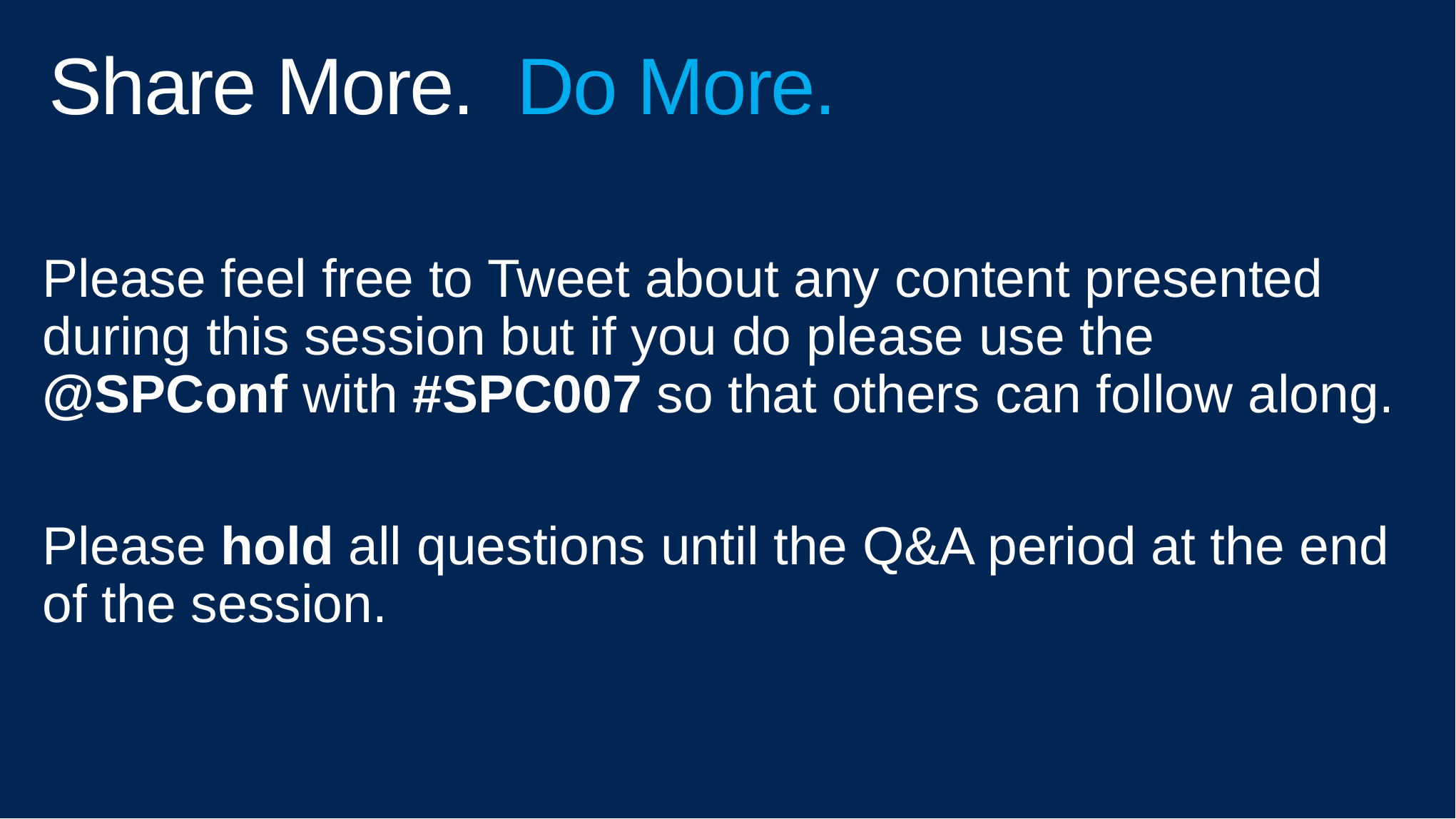

# Share More.  Do More.
Please feel free to Tweet about any content presented during this session but if you do please use the @SPConf with #SPC007 so that others can follow along.

Please hold all questions until the Q&A period at the end of the session.